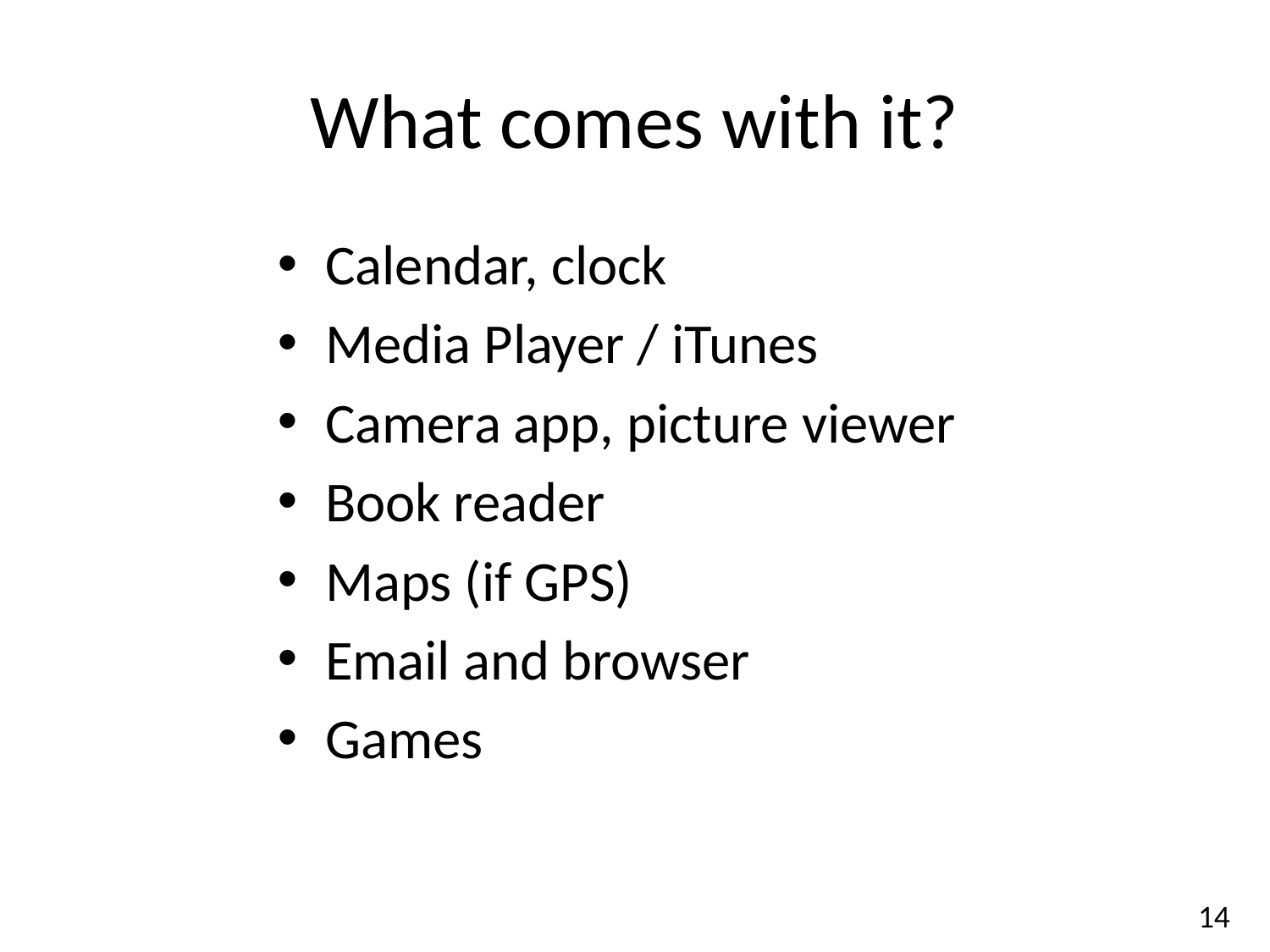

# What comes with it?
Calendar, clock
Media Player / iTunes
Camera app, picture viewer
Book reader
Maps (if GPS)
Email and browser
Games
14